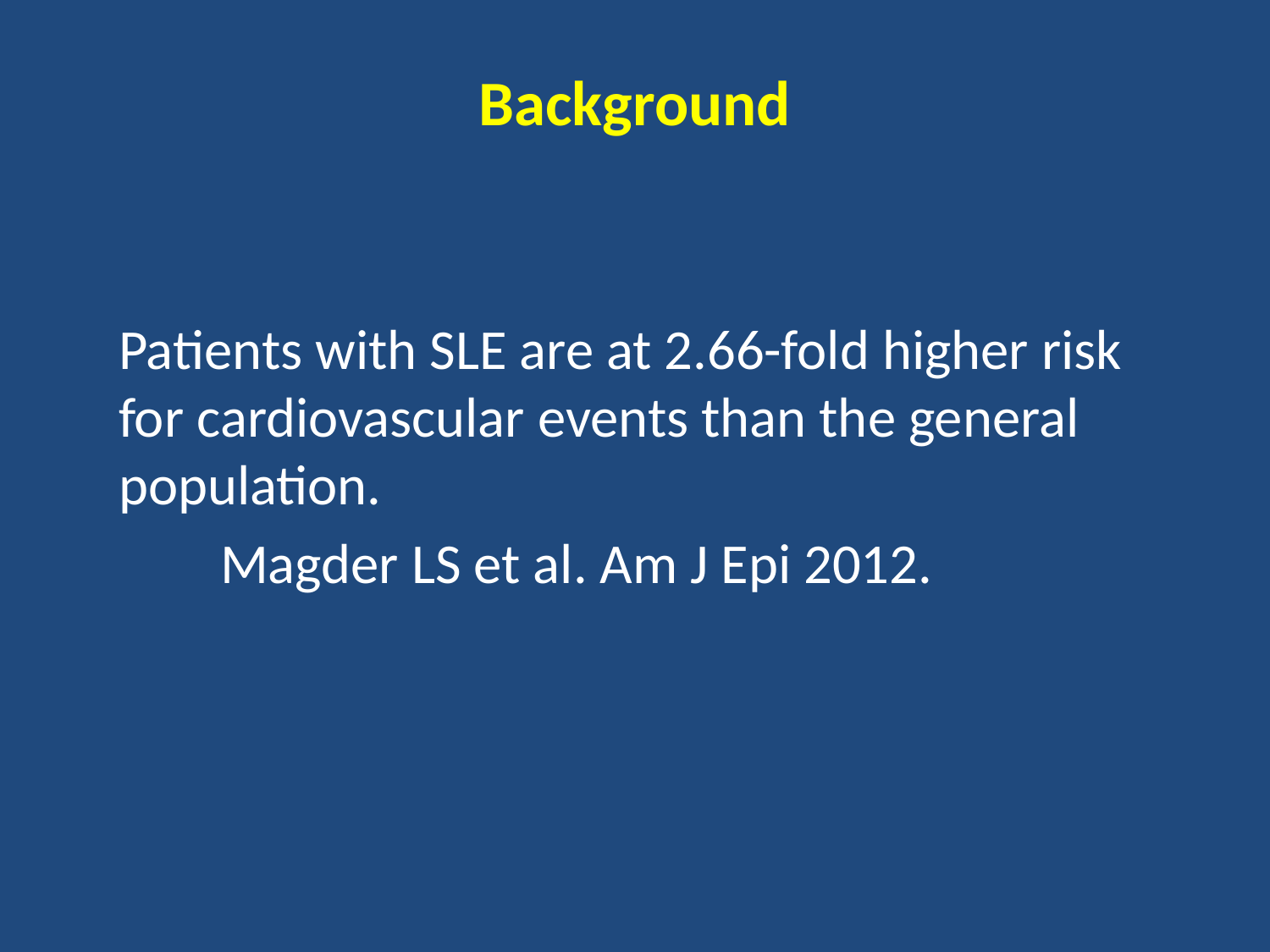

# Background
Patients with SLE are at 2.66-fold higher risk for cardiovascular events than the general population.
        Magder LS et al. Am J Epi 2012.